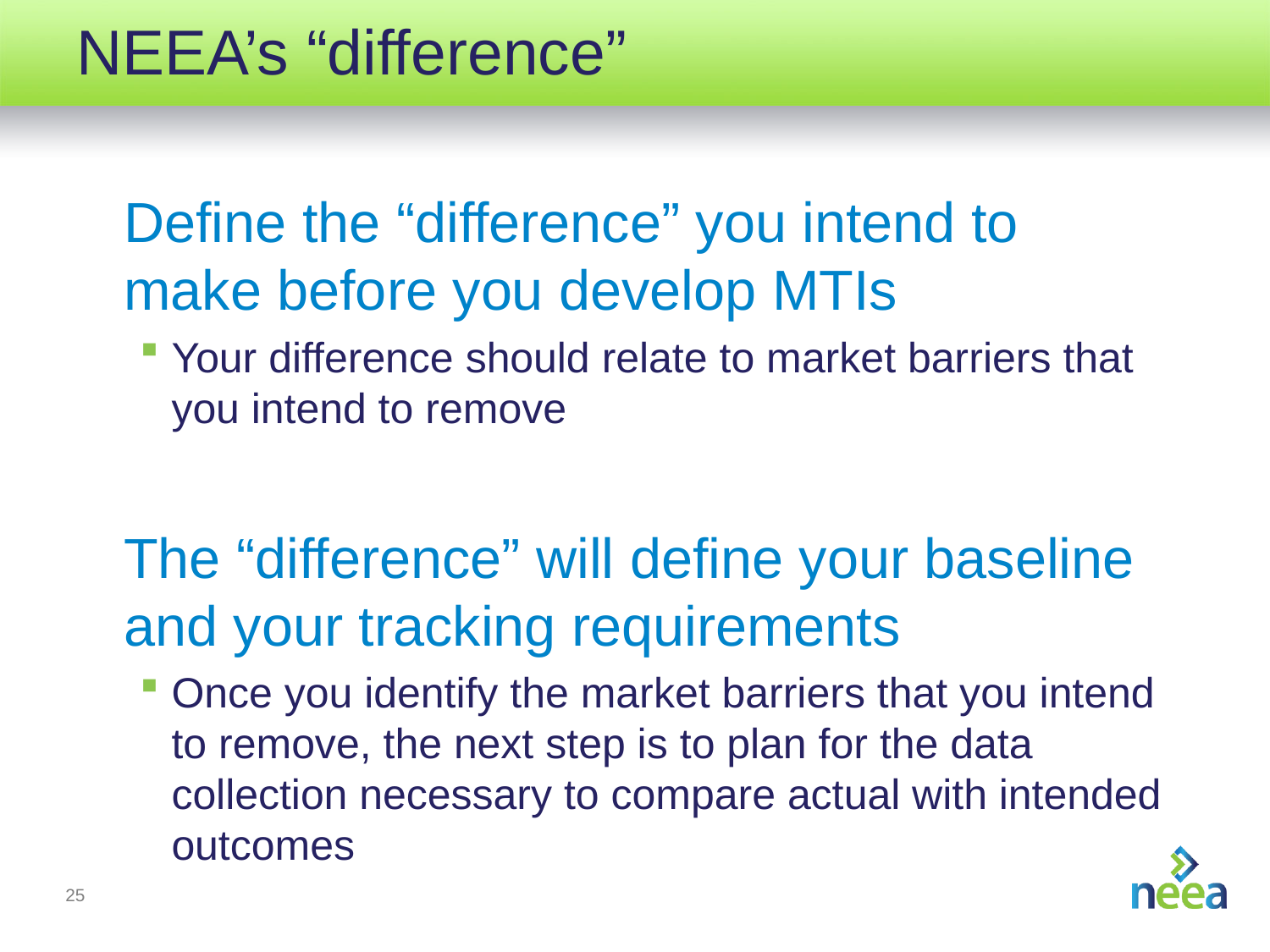

# NEEA’s “difference”
Define the “difference” you intend to make before you develop MTIs
Your difference should relate to market barriers that you intend to remove

The “difference” will define your baseline and your tracking requirements
Once you identify the market barriers that you intend to remove, the next step is to plan for the data collection necessary to compare actual with intended outcomes
25